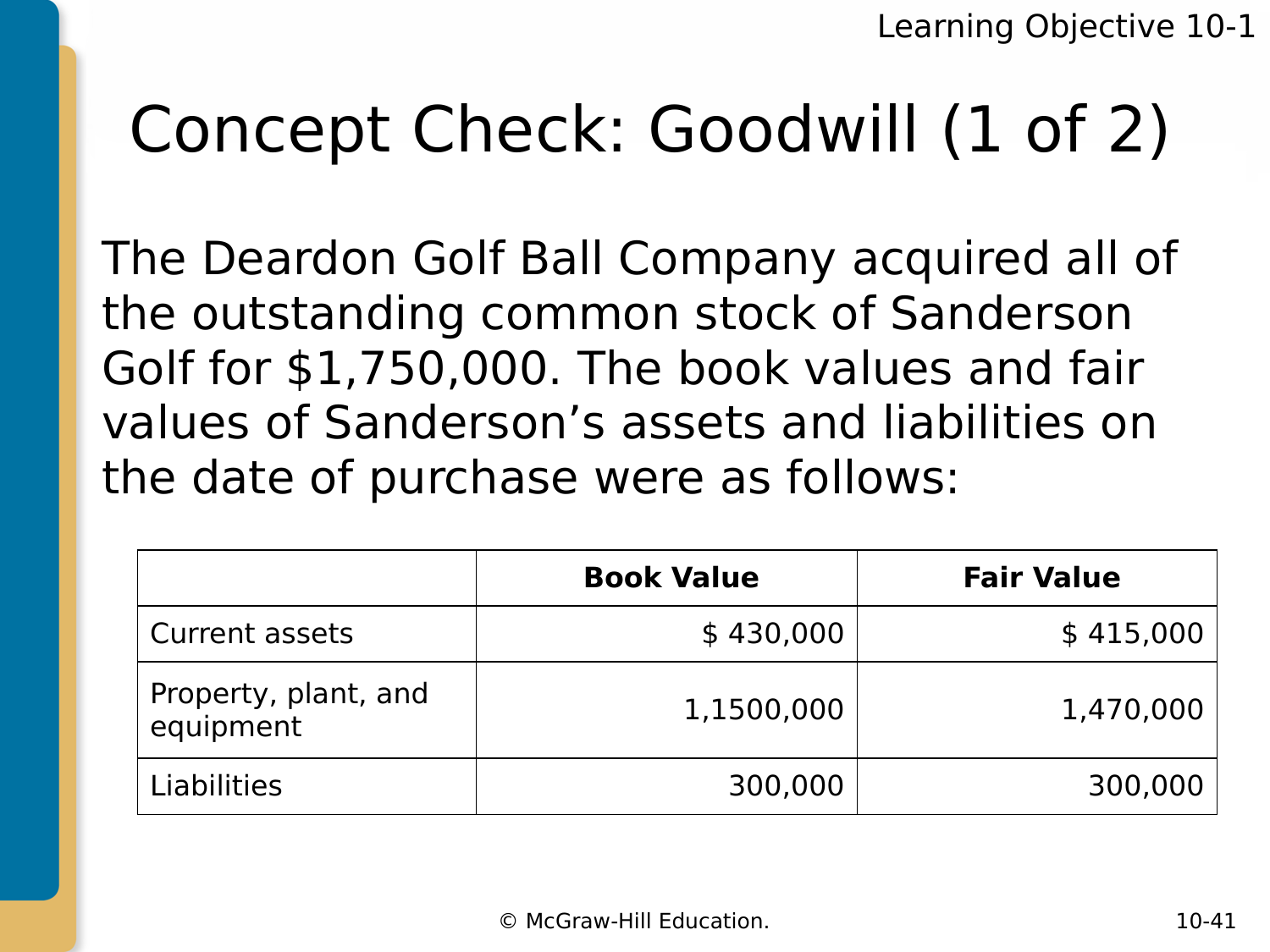

Learning Objective 10-1
# Concept Check: Goodwill (1 of 2)
The Deardon Golf Ball Company acquired all of the outstanding common stock of Sanderson Golf for $1,750,000. The book values and fair values of Sanderson’s assets and liabilities on the date of purchase were as follows:
|  | Book Value | Fair Value |
| --- | --- | --- |
| Current assets | $ 430,000 | $ 415,000 |
| Property, plant, and equipment | 1,1500,000 | 1,470,000 |
| Liabilities | 300,000 | 300,000 |